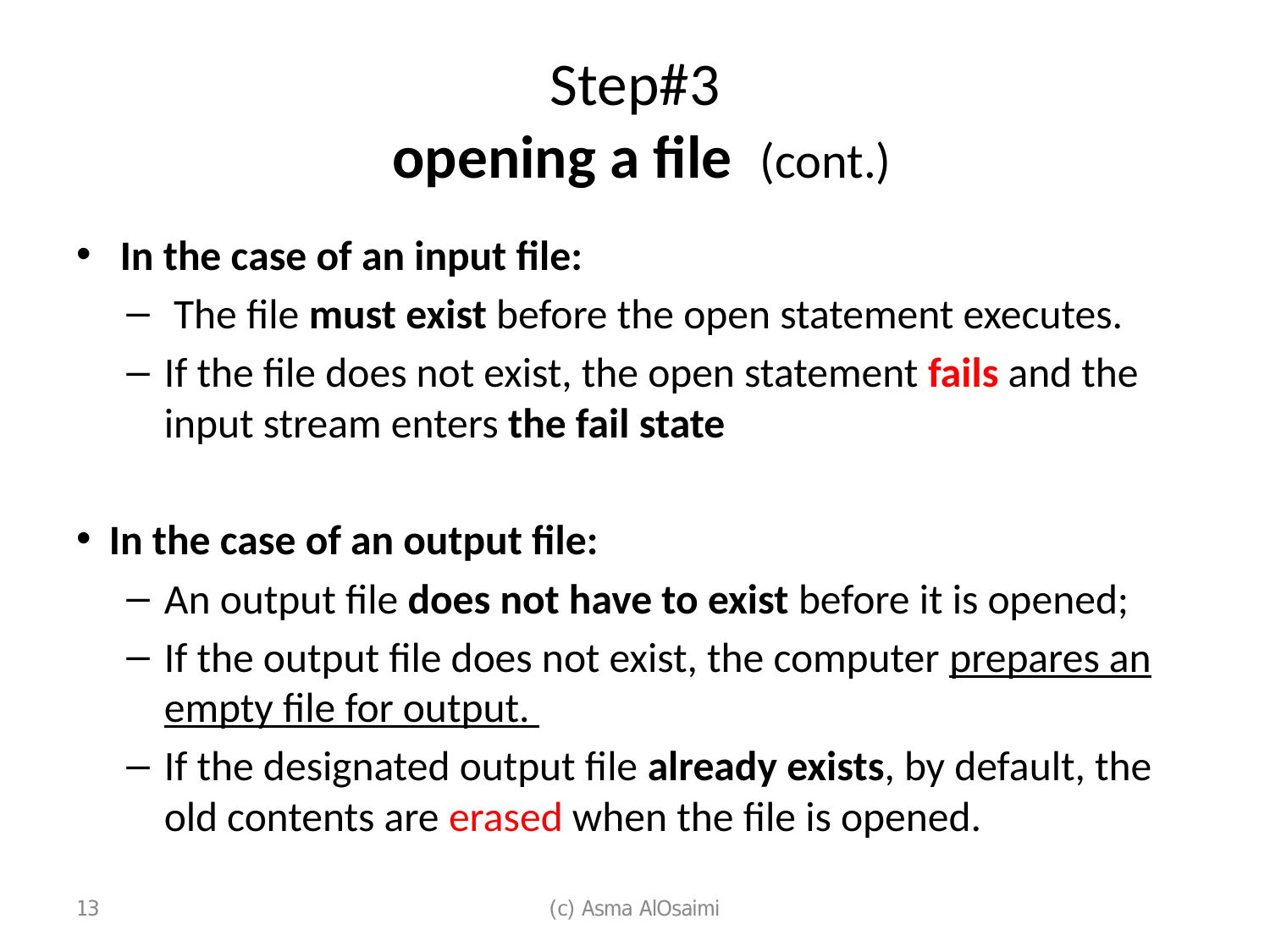

# Step#3 opening a file  (cont.)
In the case of an input file:
 The file must exist before the open statement executes.
If the file does not exist, the open statement fails and the input stream enters the fail state

In the case of an output file:
An output file does not have to exist before it is opened;
If the output file does not exist, the computer prepares an empty file for output.
If the designated output file already exists, by default, the old contents are erased when the file is opened.

13
(c) Asma AlOsaimi